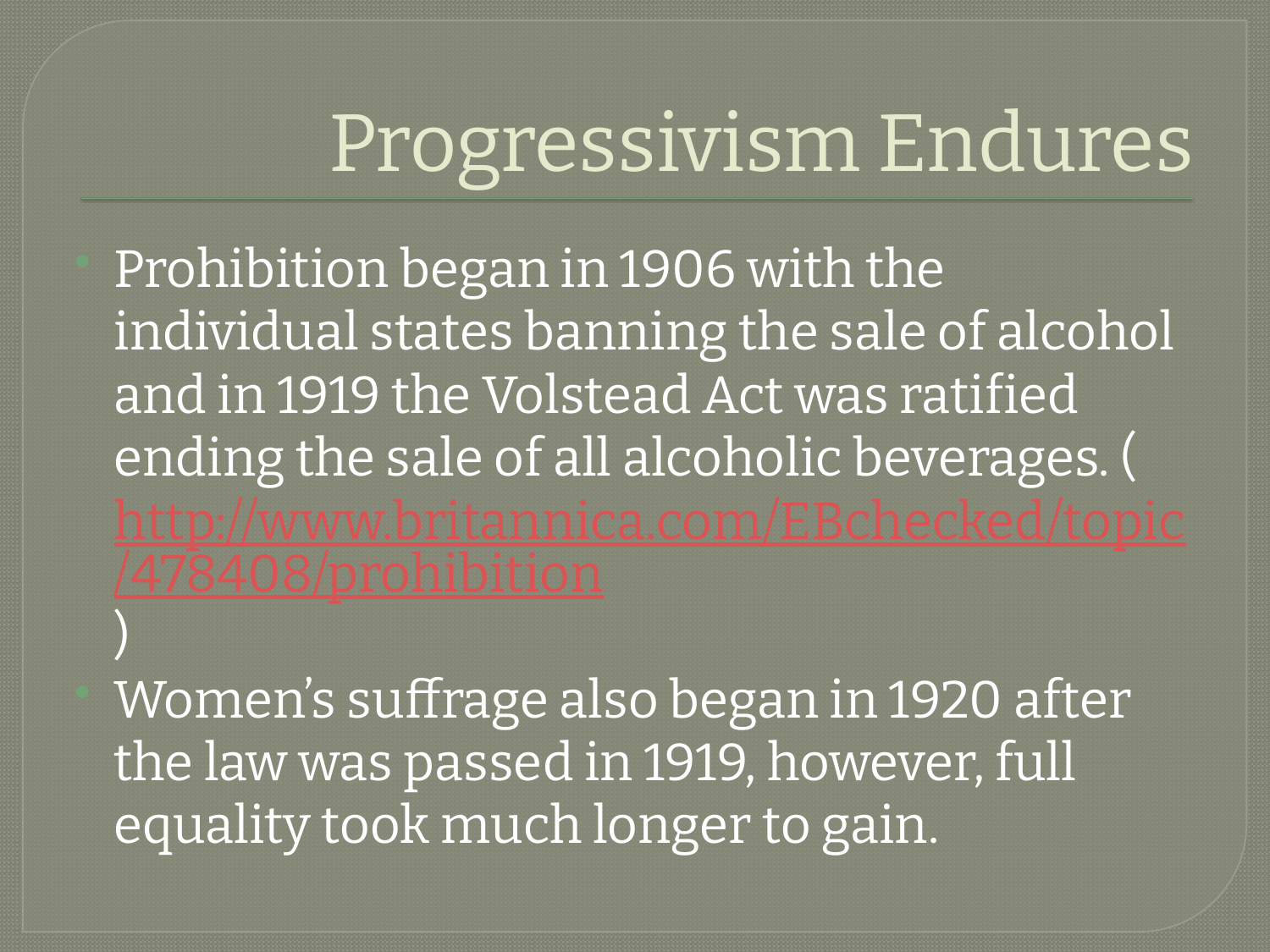

# Progressivism Endures
Prohibition began in 1906 with the individual states banning the sale of alcohol and in 1919 the Volstead Act was ratified ending the sale of all alcoholic beverages. (http://www.britannica.com/EBchecked/topic/478408/prohibition)
Women’s suffrage also began in 1920 after the law was passed in 1919, however, full equality took much longer to gain.